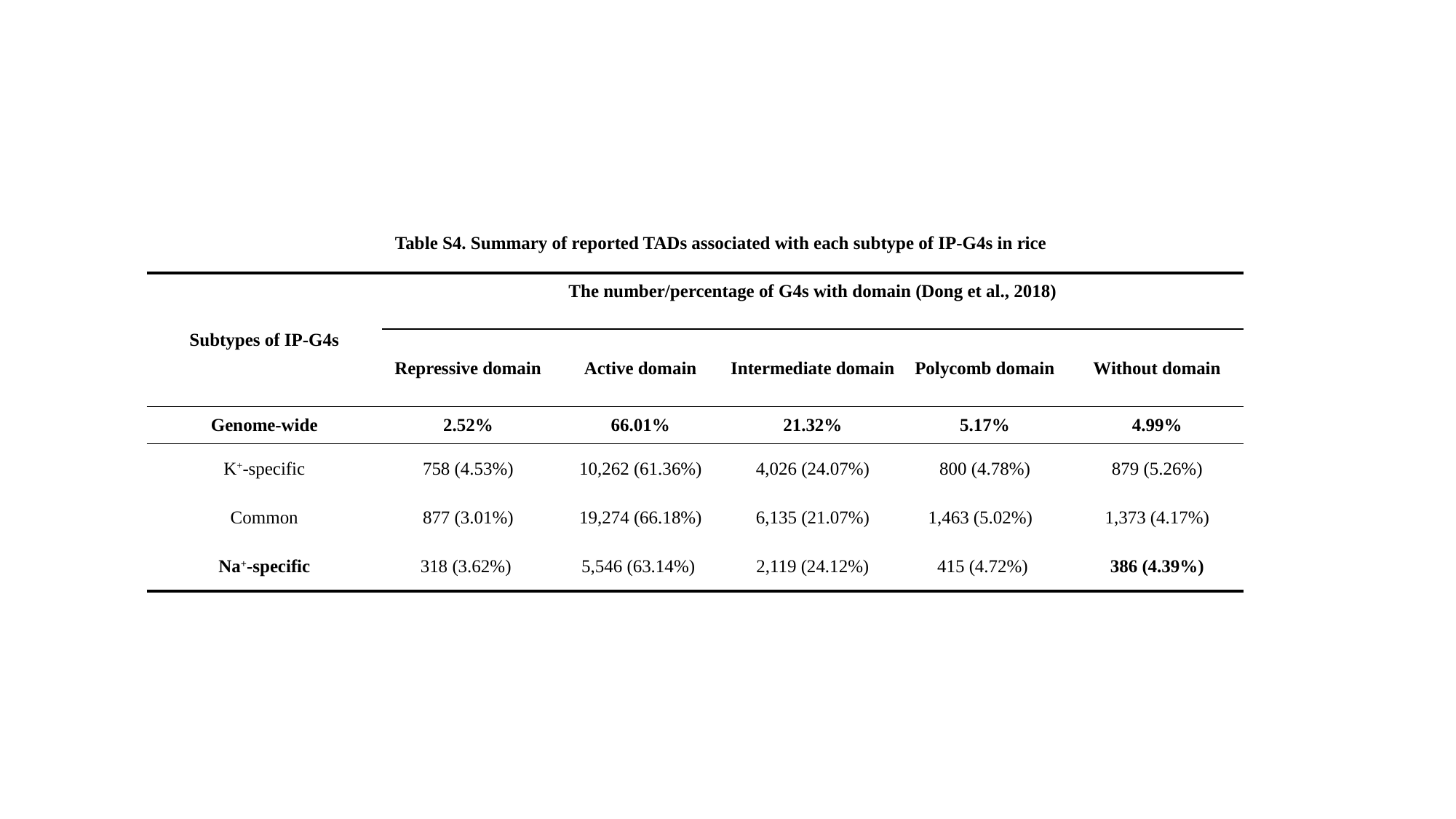

Table S4. Summary of reported TADs associated with each subtype of IP-G4s in rice
| Subtypes of IP-G4s | The number/percentage of G4s with domain (Dong et al., 2018) |  |  |  |  |
| --- | --- | --- | --- | --- | --- |
|  | Repressive domain | Active domain | Intermediate domain | Polycomb domain | Without domain |
| Genome-wide | 2.52% | 66.01% | 21.32% | 5.17% | 4.99% |
| K+-specific | 758 (4.53%) | 10,262 (61.36%) | 4,026 (24.07%) | 800 (4.78%) | 879 (5.26%) |
| Common | 877 (3.01%) | 19,274 (66.18%) | 6,135 (21.07%) | 1,463 (5.02%) | 1,373 (4.17%) |
| Na+-specific | 318 (3.62%) | 5,546 (63.14%) | 2,119 (24.12%) | 415 (4.72%) | 386 (4.39%) |